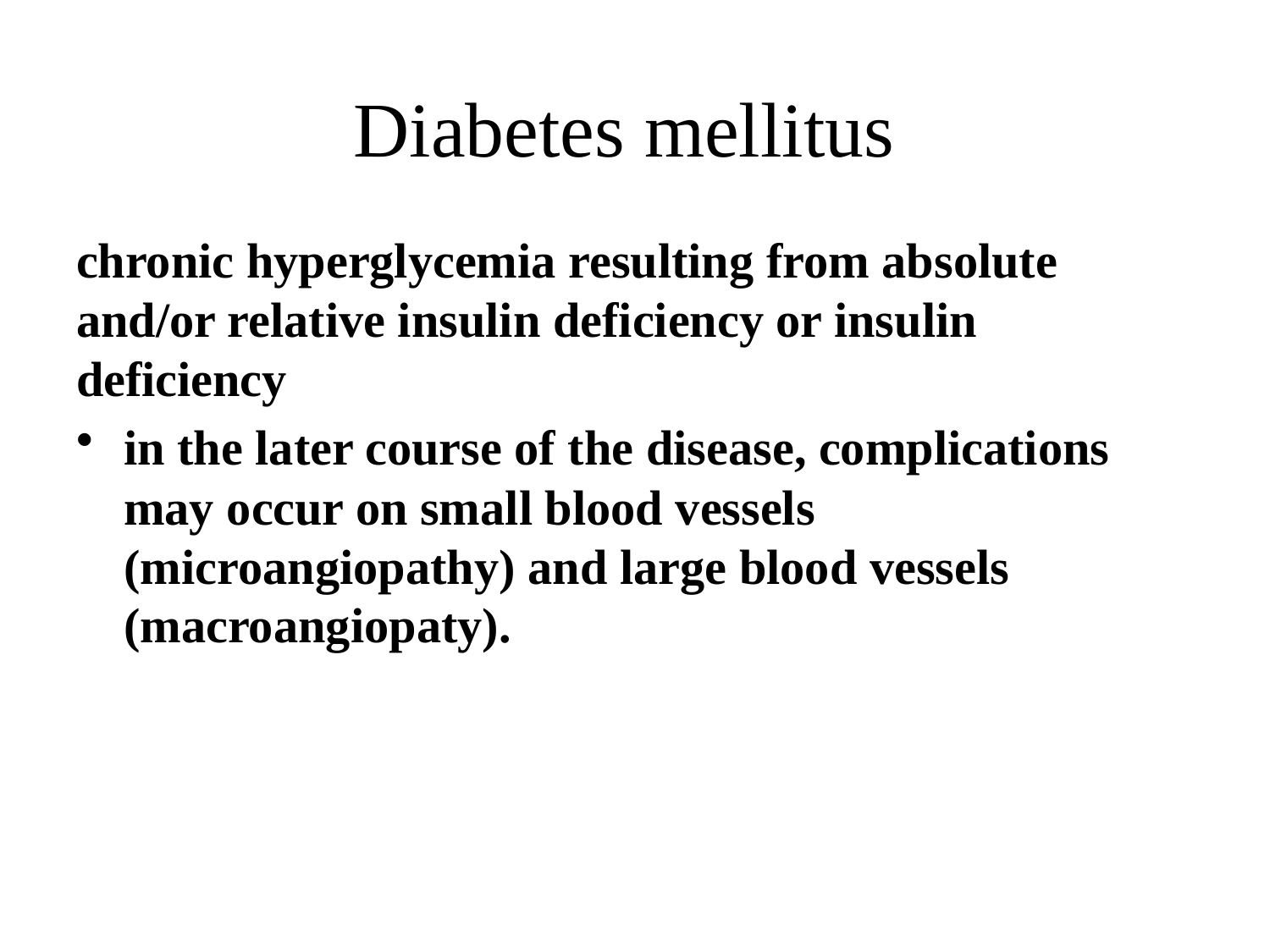

# Diabetes mellitus
chronic hyperglycemia resulting from absolute and/or relative insulin deficiency or insulin deficiency
in the later course of the disease, complications may occur on small blood vessels (microangiopathy) and large blood vessels (macroangiopaty).